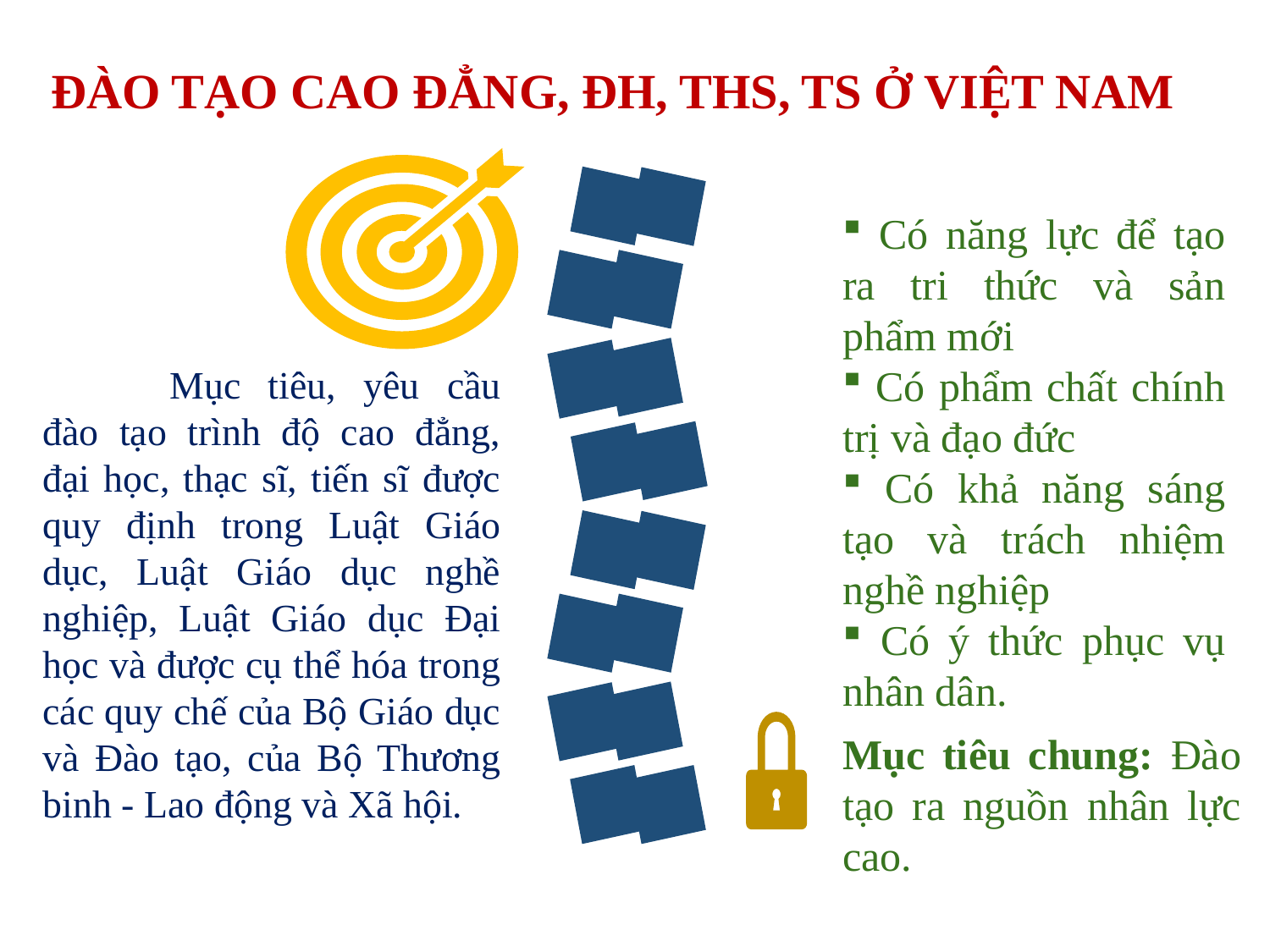

ĐÀO TẠO CAO ĐẲNG, ĐH, THS, TS Ở VIỆT NAM

 Có năng lực để tạo ra tri thức và sản phẩm mới
 Có phẩm chất chính trị và đạo đức
 Có khả năng sáng tạo và trách nhiệm nghề nghiệp
 Có ý thức phục vụ nhân dân.
	Mục tiêu, yêu cầu đào tạo trình độ cao đẳng, đại học, thạc sĩ, tiến sĩ được quy định trong Luật Giáo dục, Luật Giáo dục nghề nghiệp, Luật Giáo dục Đại học và được cụ thể hóa trong các quy chế của Bộ Giáo dục và Đào tạo, của Bộ Thương binh - Lao động và Xã hội.

Mục tiêu chung: Đào tạo ra nguồn nhân lực cao.